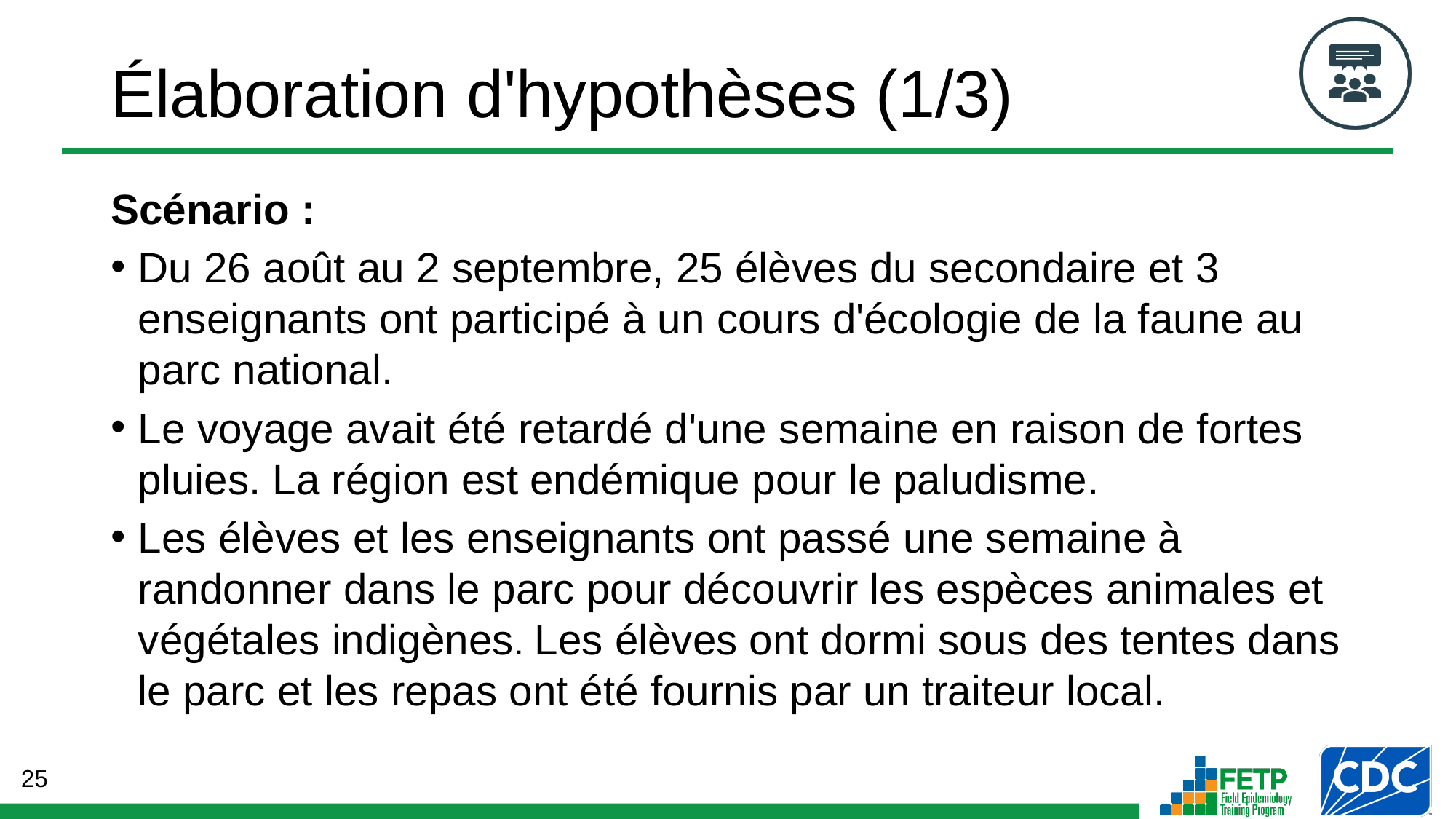

# Élaboration d'hypothèses (1/3)
Scénario :
Du 26 août au 2 septembre, 25 élèves du secondaire et 3 enseignants ont participé à un cours d'écologie de la faune au parc national.
Le voyage avait été retardé d'une semaine en raison de fortes pluies. La région est endémique pour le paludisme.
Les élèves et les enseignants ont passé une semaine à randonner dans le parc pour découvrir les espèces animales et végétales indigènes. Les élèves ont dormi sous des tentes dans le parc et les repas ont été fournis par un traiteur local.